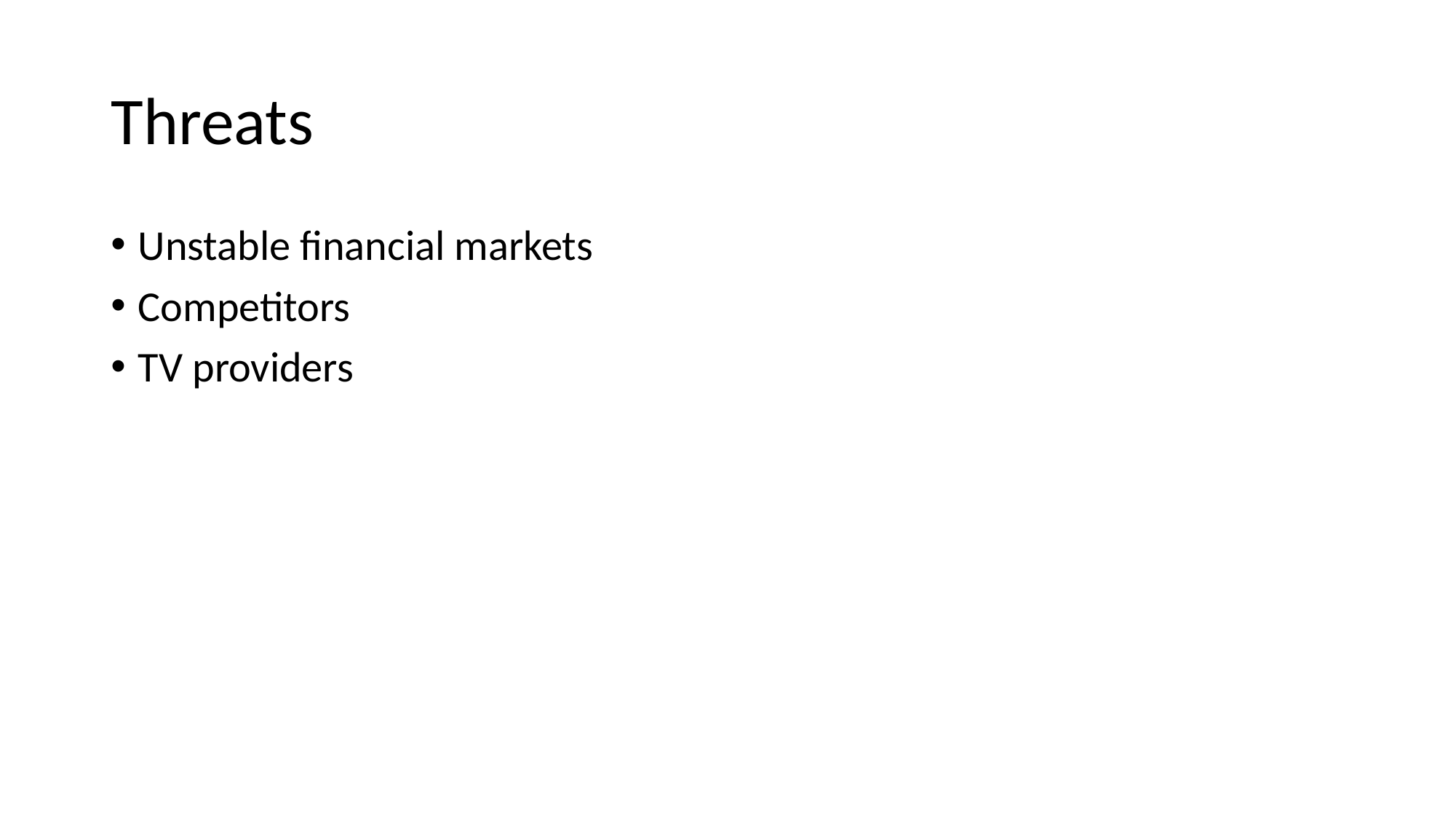

# Threats
Unstable financial markets
Competitors
TV providers